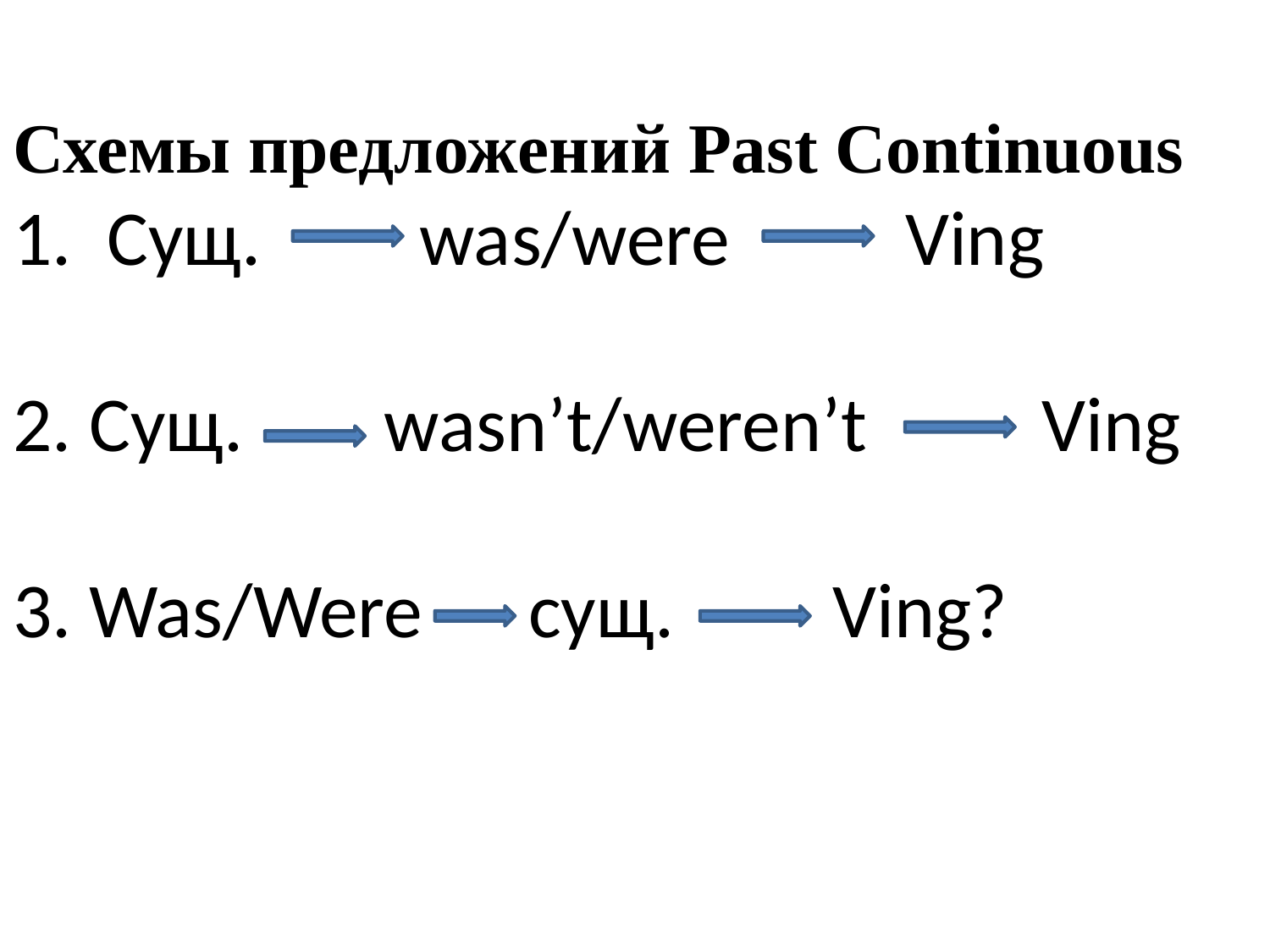

# Схемы предложений Past Continuous 1.  Сущ.         was/were          Ving 2. Сущ.        wasn’t/weren’t          Ving 3. Was/Were      сущ.         Ving?